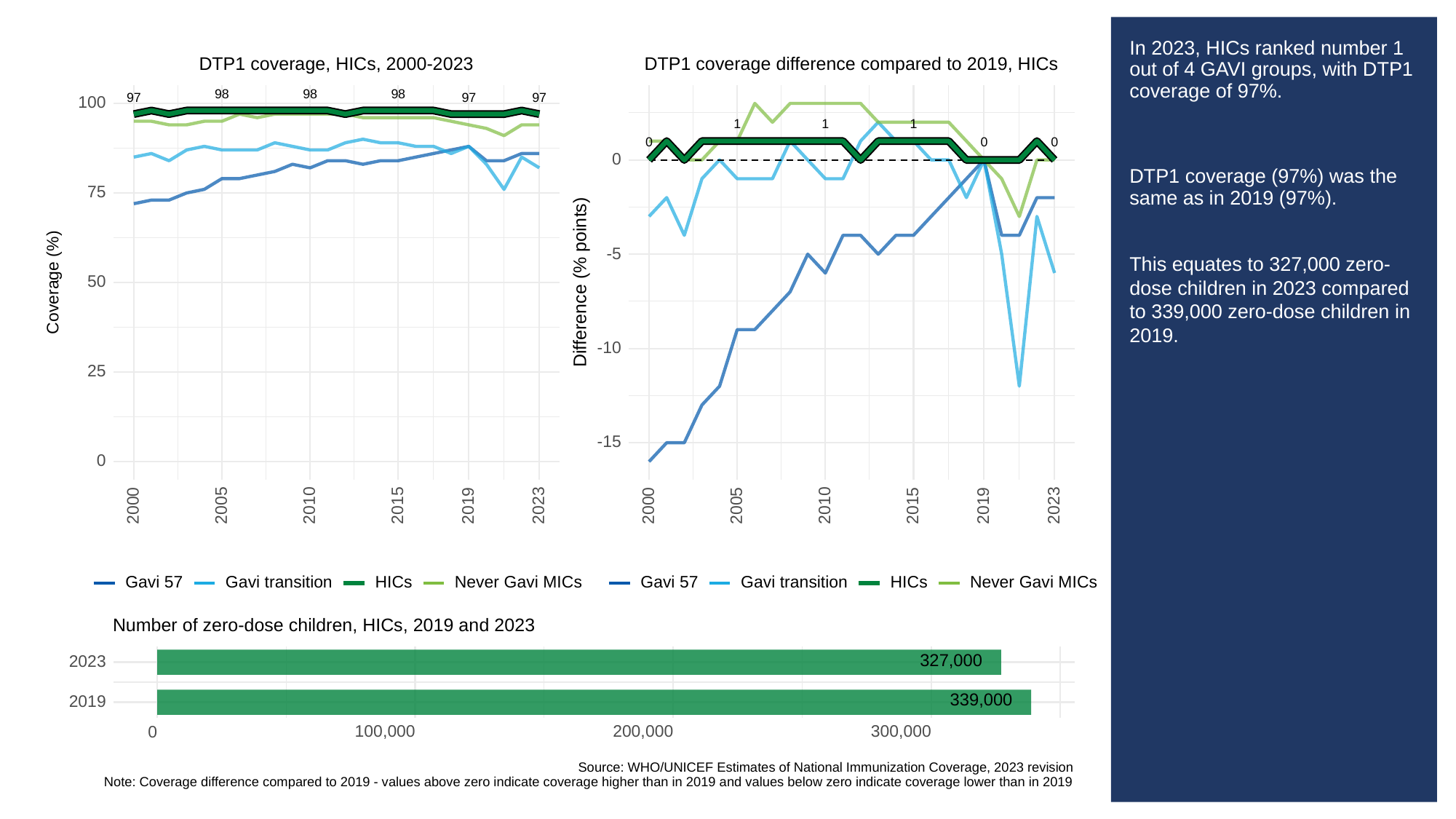

# In 2023, HICs ranked number 1 out of 4 GAVI groups, with DTP1 coverage of 97%.

DTP1 coverage (97%) was the same as in 2019 (97%).

This equates to 327,000 zero-dose children in 2023 compared to 339,000 zero-dose children in 2019.

DTP1 coverage, HICs, 2000-2023
DTP1 coverage difference compared to 2019, HICs

98
98
98
97
97
97
100

1
1
1

0
0
0

0

75

-5

Difference (% points)
Coverage (%)
50

-10

25

-15

0

2023
2023
2000
2005
2010
2015
2019
2000
2005
2010
2015
2019
Gavi 57
Gavi transition
HICs
Never Gavi MICs
Gavi 57
Gavi transition
HICs
Never Gavi MICs

Number of zero-dose children, HICs, 2019 and 2023

327,000
2023

339,000
2019

100,000
200,000
300,000
0
Source: WHO/UNICEF Estimates of National Immunization Coverage, 2023 revision
Note: Coverage difference compared to 2019 - values above zero indicate coverage higher than in 2019 and values below zero indicate coverage lower than in 2019